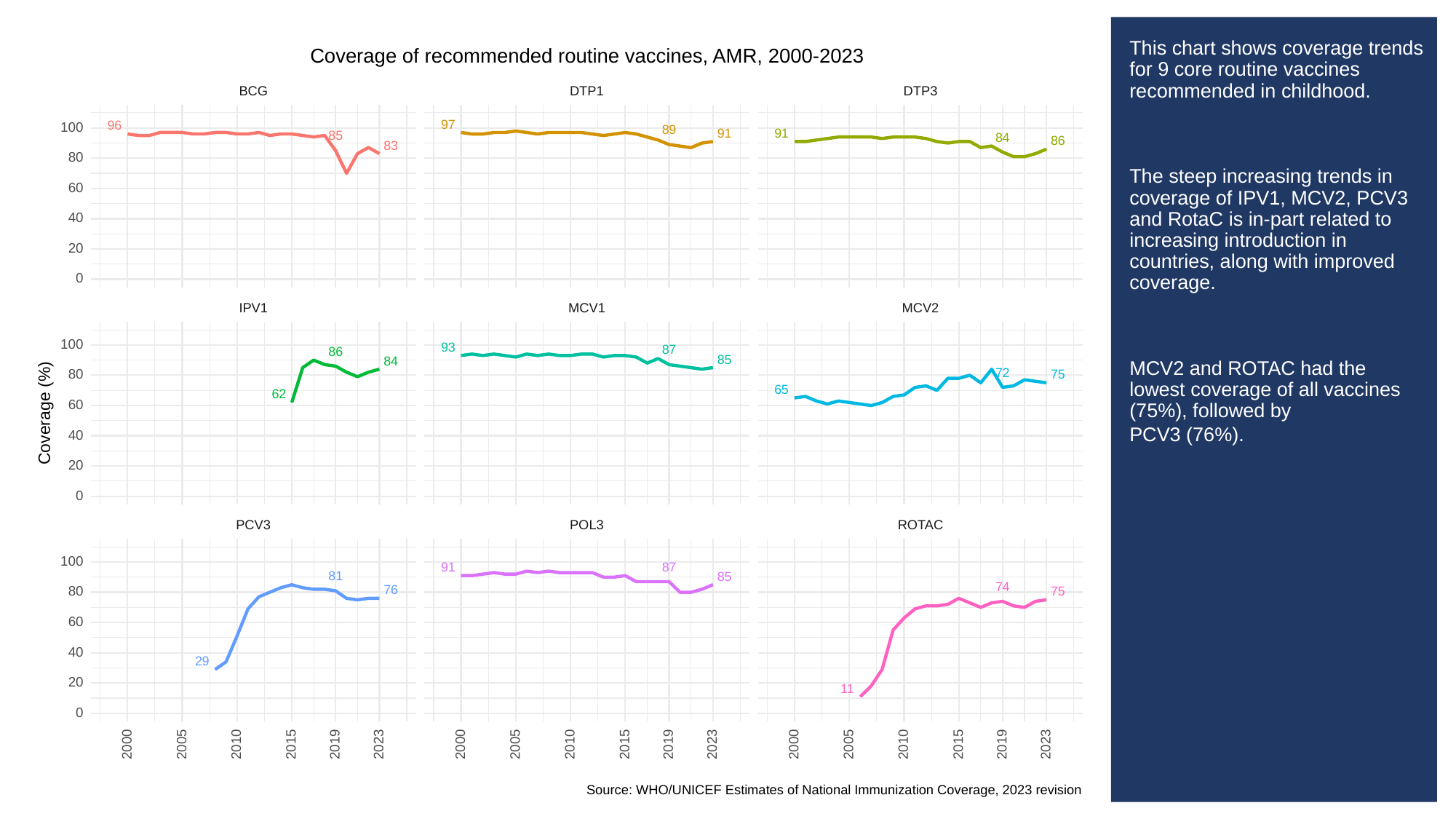

# This chart shows coverage trends for 9 core routine vaccines recommended in childhood.

The steep increasing trends in coverage of IPV1, MCV2, PCV3 and RotaC is in-part related to increasing introduction in countries, along with improved coverage.

MCV2 and ROTAC had the lowest coverage of all vaccines (75%), followed by
PCV3 (76%).

Coverage of recommended routine vaccines, AMR, 2000-2023
BCG
DTP3
DTP1

97
96
100
89

91
91

85

84
86

83

80

60

40

20

0

MCV1
MCV2
IPV1

100
93

87
86

85
84

72

80
75

65
62

60
Coverage (%)

40

20

0

POL3
PCV3
ROTAC

100

87
91

81
85

74

76
80
75

60

40

29

20

11

0

2023
2023
2023
2000
2005
2010
2015
2019
2000
2005
2010
2015
2019
2000
2005
2010
2015
2019
Source: WHO/UNICEF Estimates of National Immunization Coverage, 2023 revision